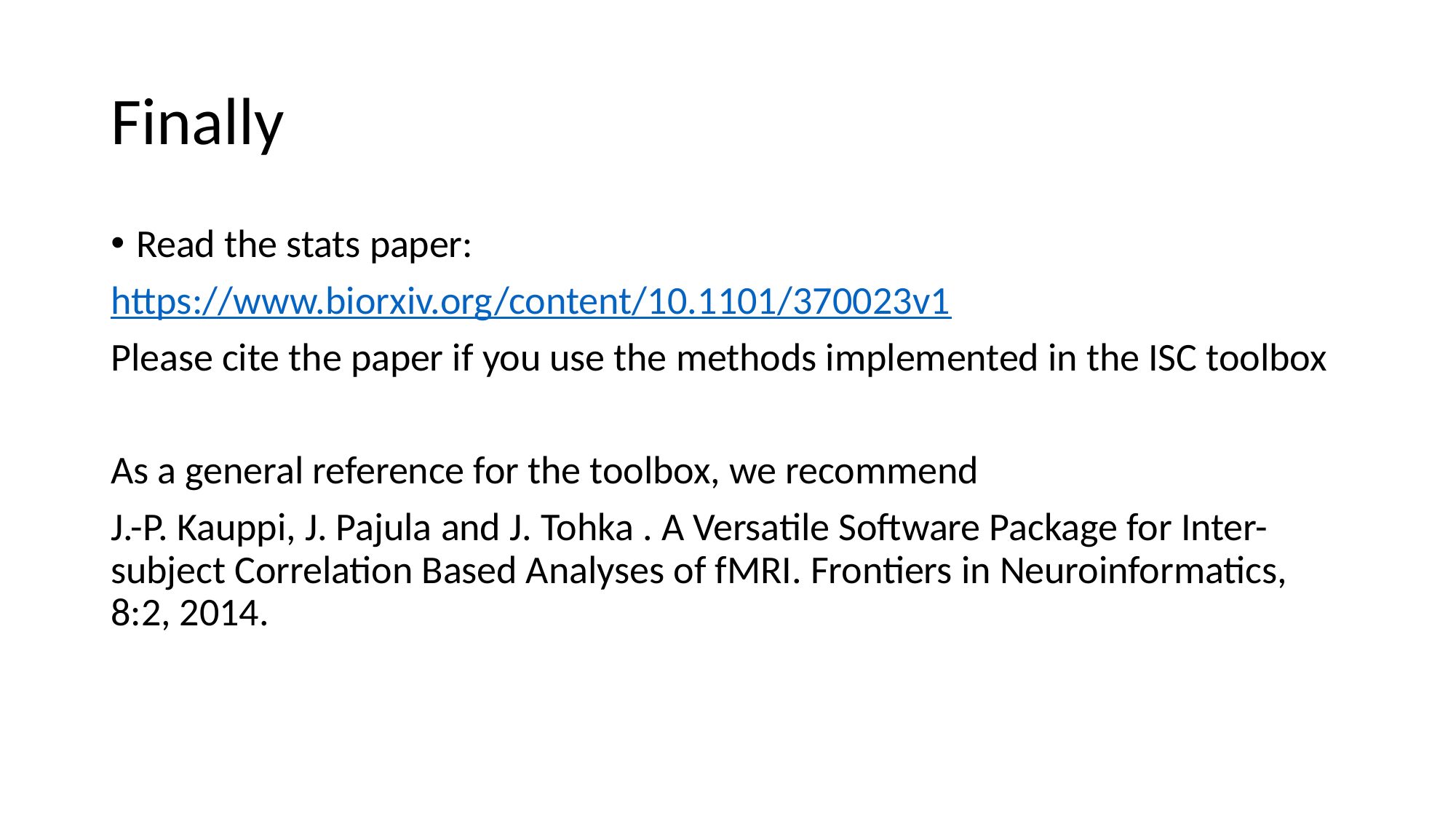

# Finally
Read the stats paper:
https://www.biorxiv.org/content/10.1101/370023v1
Please cite the paper if you use the methods implemented in the ISC toolbox

As a general reference for the toolbox, we recommend
J.-P. Kauppi, J. Pajula and J. Tohka . A Versatile Software Package for Inter-subject Correlation Based Analyses of fMRI. Frontiers in Neuroinformatics, 8:2, 2014.